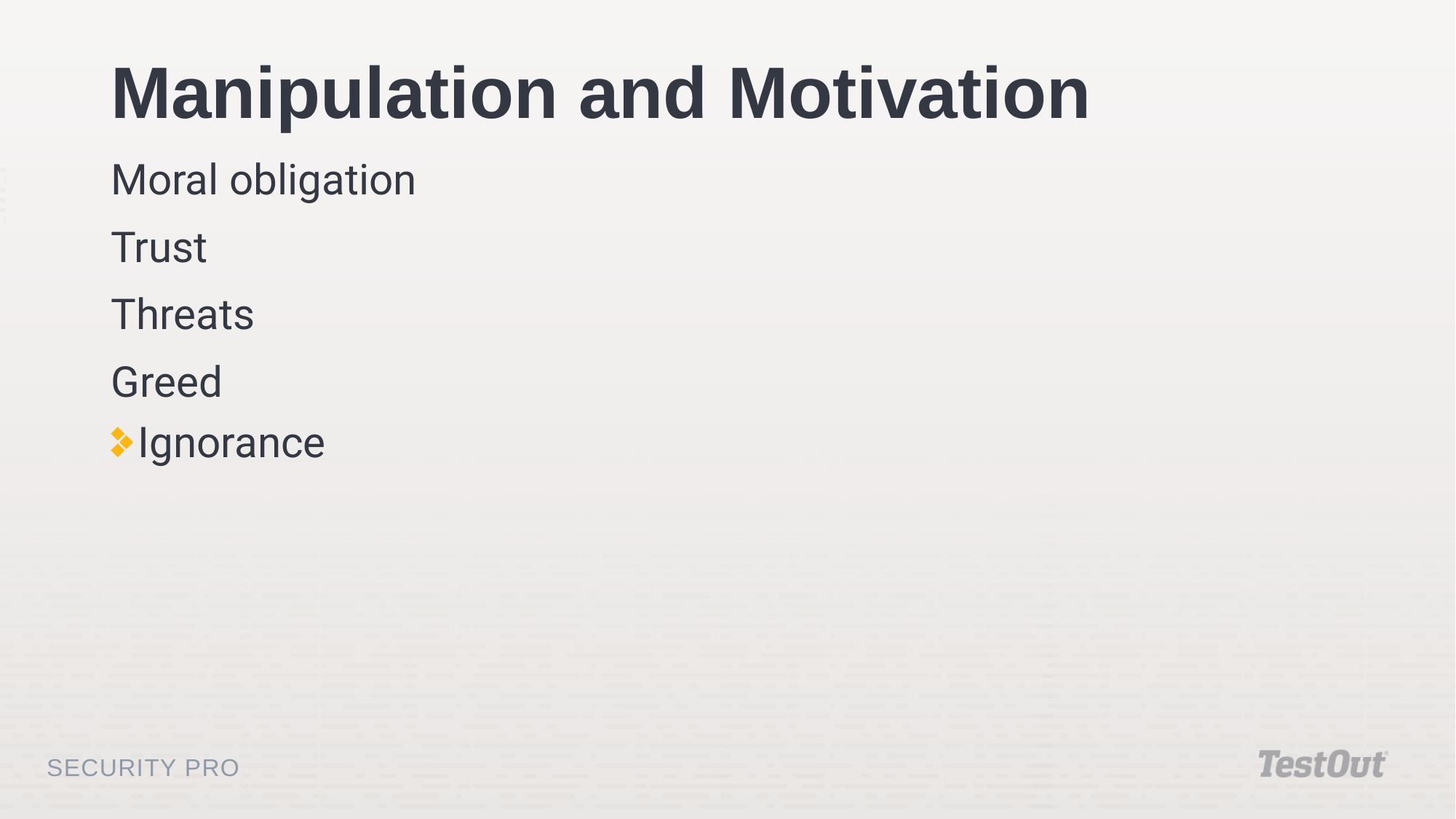

# Manipulation and Motivation
Moral obligation
Trust
Threats
Greed
Ignorance
Security Pro